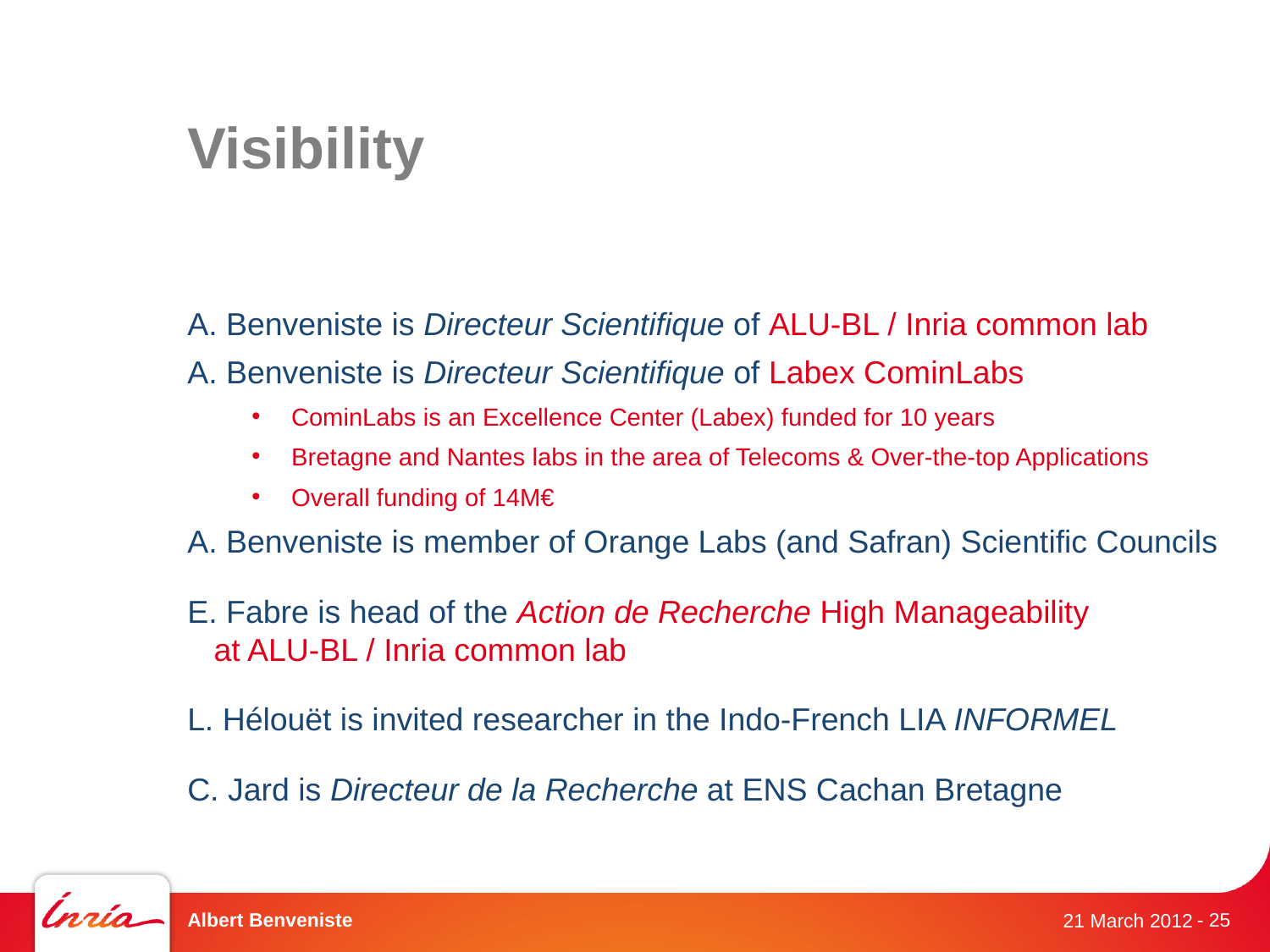

# Visibility
A. Benveniste is Directeur Scientifique of ALU-BL / Inria common lab
A. Benveniste is Directeur Scientifique of Labex CominLabs
CominLabs is an Excellence Center (Labex) funded for 10 years
Bretagne and Nantes labs in the area of Telecoms & Over-the-top Applications
Overall funding of 14M€
A. Benveniste is member of Orange Labs (and Safran) Scientific Councils
E. Fabre is head of the Action de Recherche High Manageability                    at ALU-BL / Inria common lab
L. Hélouët is invited researcher in the Indo-French LIA INFORMEL
C. Jard is Directeur de la Recherche at ENS Cachan Bretagne
Albert Benveniste
- 25
21 March 2012